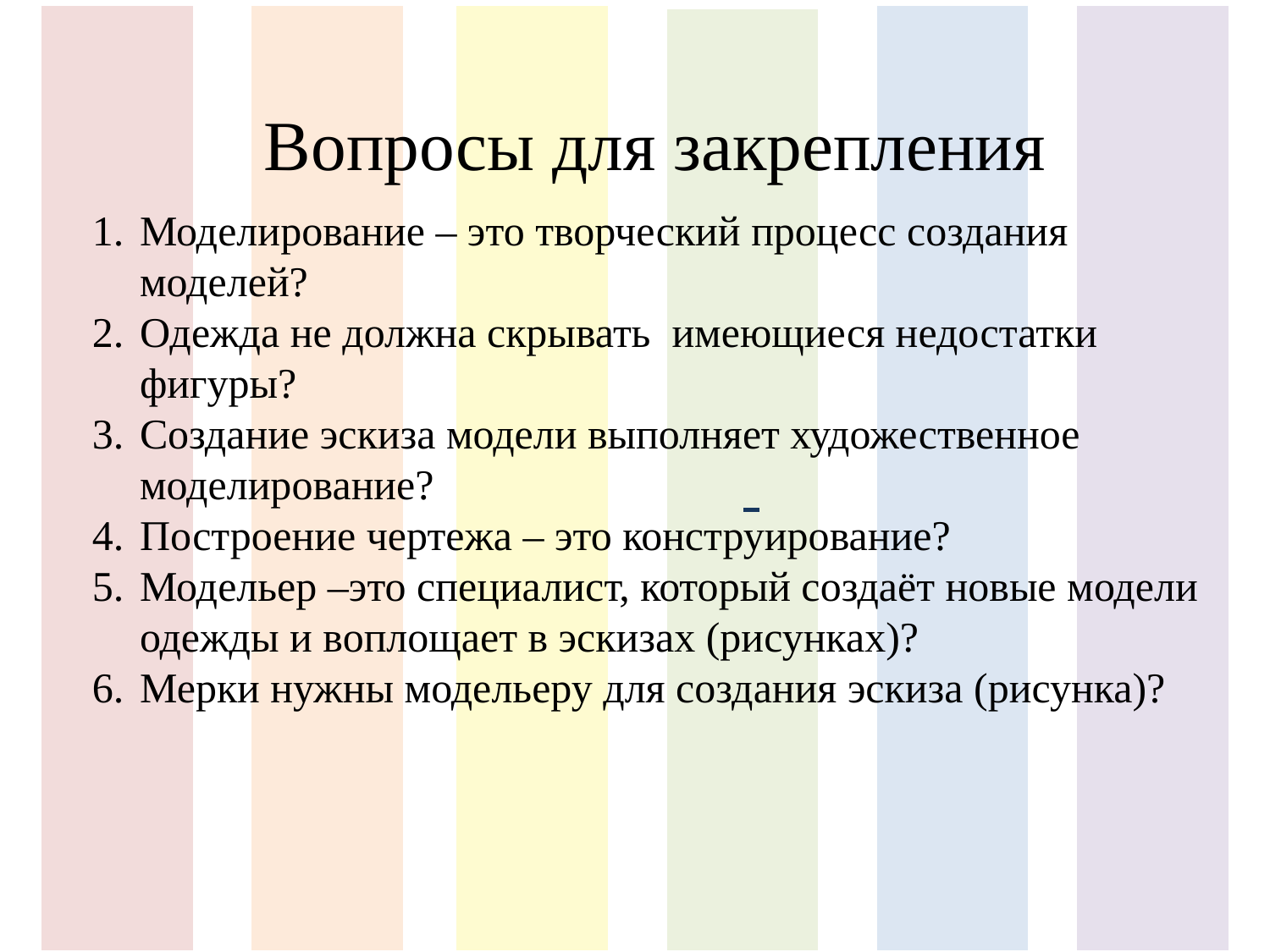

Вопросы для закрепления

Моделирование – это творческий процесс создания моделей?
Одежда не должна скрывать  имеющиеся недостатки фигуры?
Создание эскиза модели выполняет художественное моделирование?
Построение чертежа – это конструирование?
Модельер –это специалист, который создаёт новые модели одежды и воплощает в эскизах (рисунках)?
Мерки нужны модельеру для создания эскиза (рисунка)?